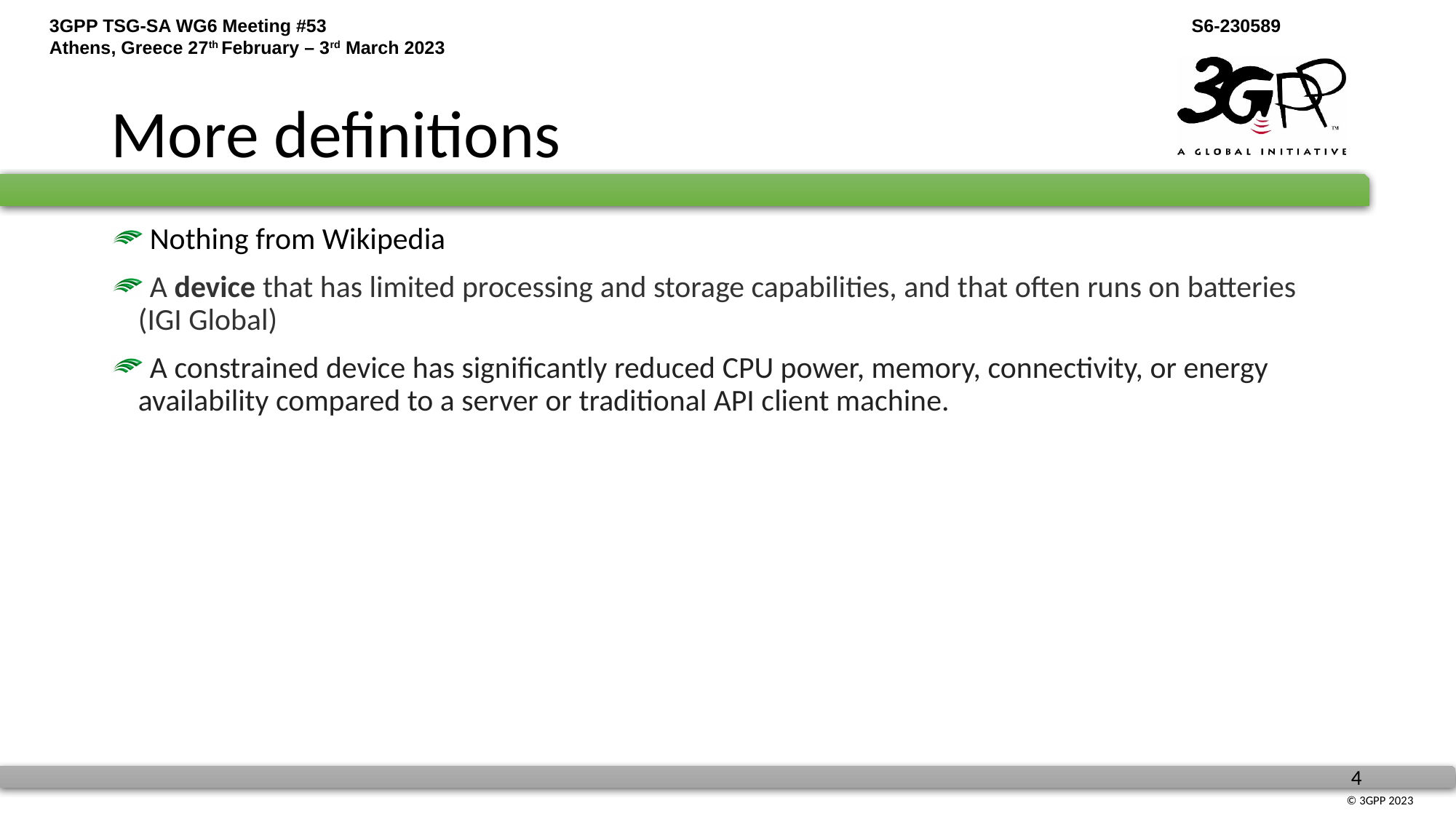

# More definitions
 Nothing from Wikipedia
 A device that has limited processing and storage capabilities, and that often runs on batteries (IGI Global)
 A constrained device has significantly reduced CPU power, memory, connectivity, or energy availability compared to a server or traditional API client machine.